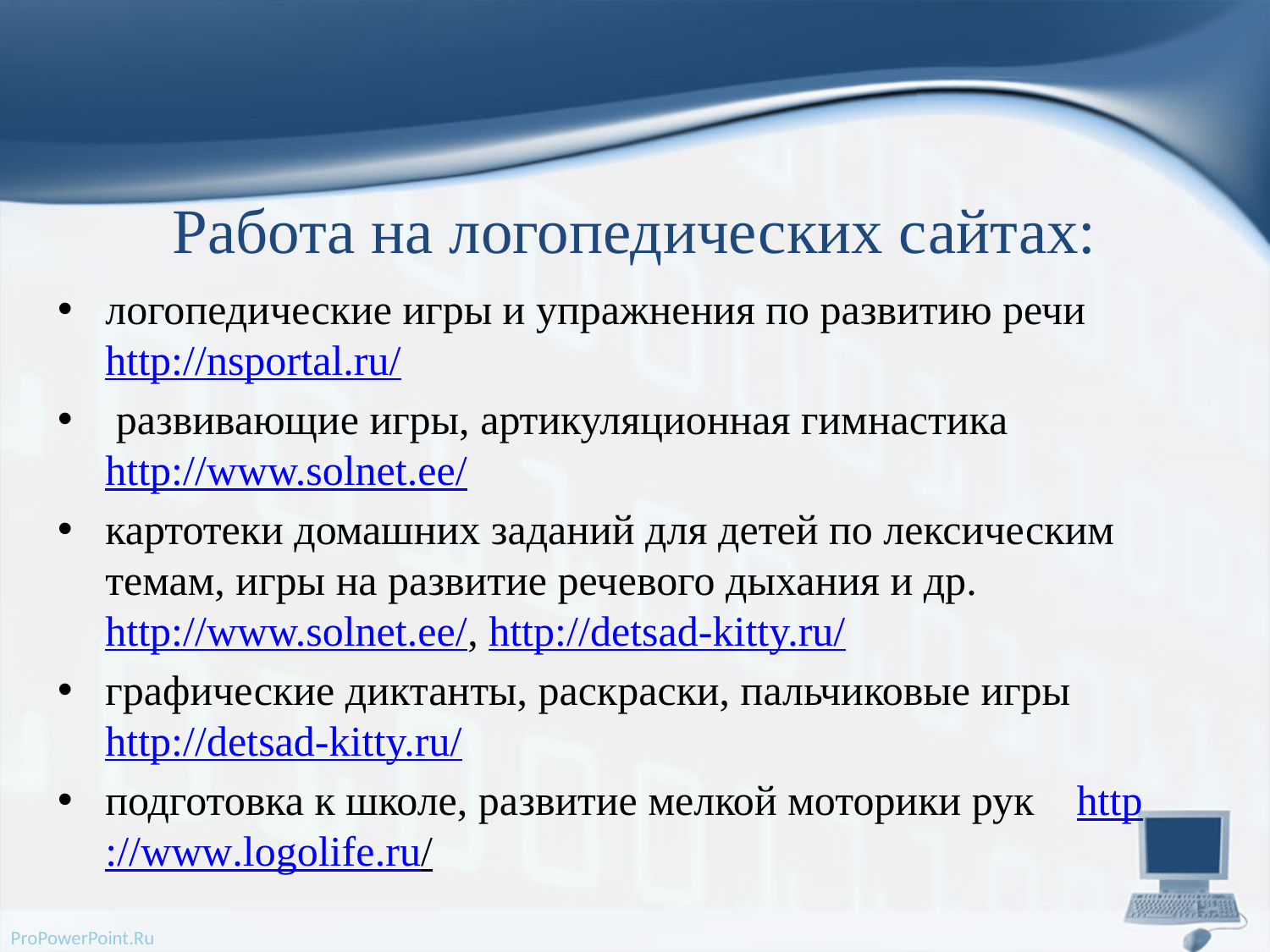

# Работа на логопедических сайтах:
логопедические игры и упражнения по развитию речи   http://nsportal.ru/
 развивающие игры, артикуляционная гимнастика   http://www.solnet.ee/
картотеки домашних заданий для детей по лексическим  темам, игры на развитие речевого дыхания и др.  http://www.solnet.ee/, http://detsad-kitty.ru/
графические диктанты, раскраски, пальчиковые игры  http://detsad-kitty.ru/
подготовка к школе, развитие мелкой моторики рук    http://www.logolife.ru/